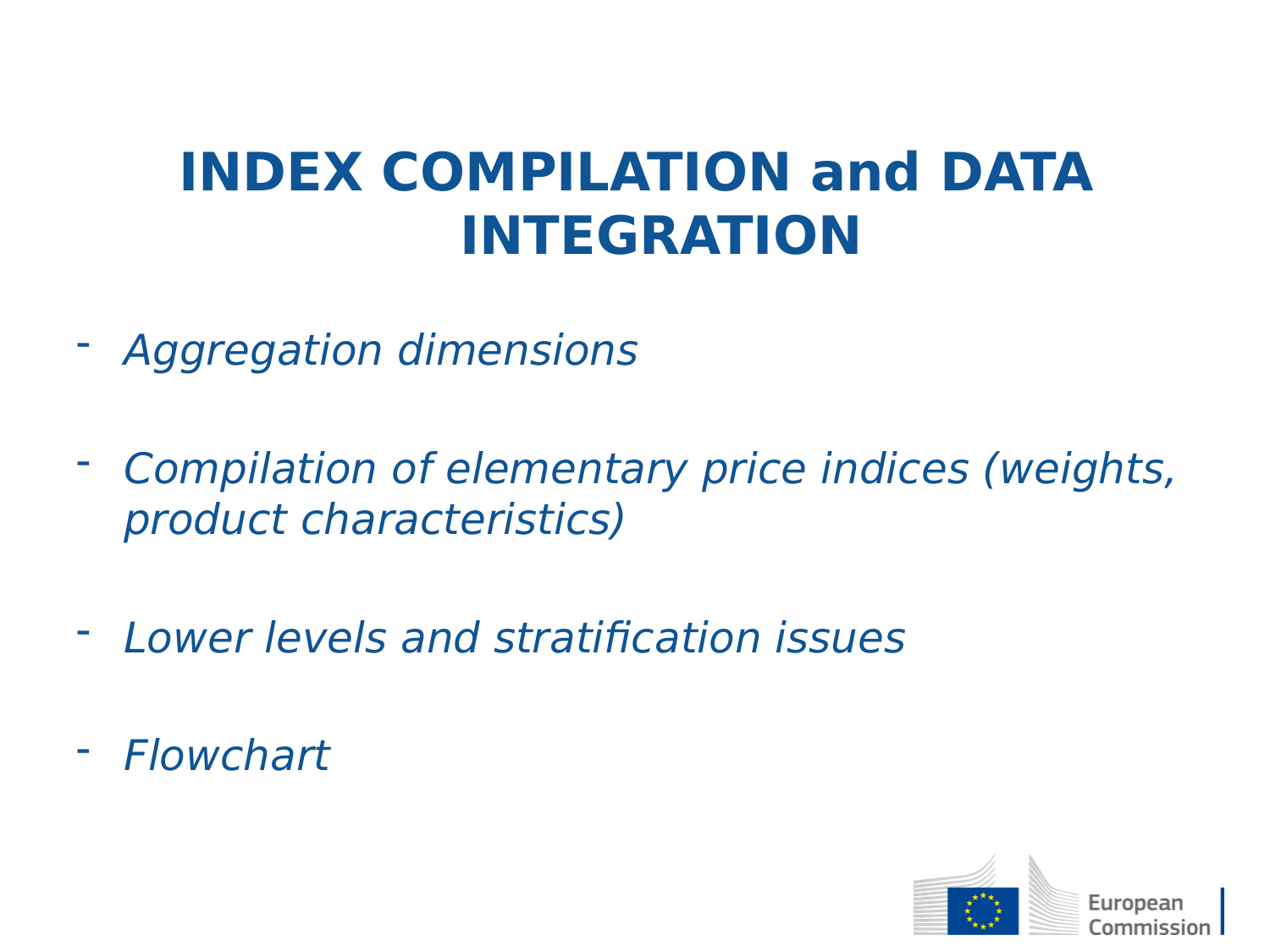

# INDEX COMPILATION and DATA INTEGRATION
Aggregation dimensions

Compilation of elementary price indices (weights, product characteristics)

Lower levels and stratification issues

Flowchart